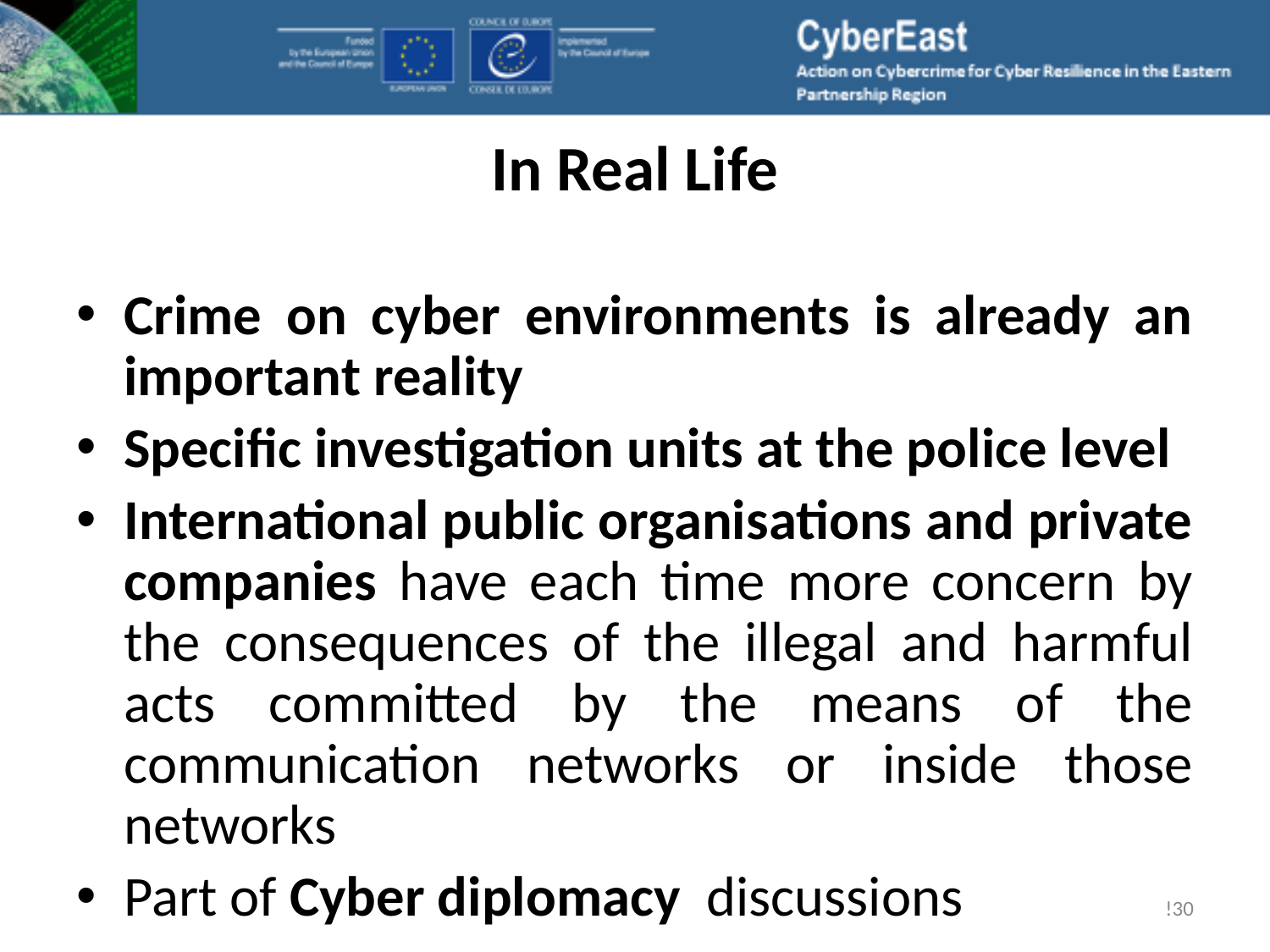

# In Real Life
Crime on cyber environments is already an important reality
Specific investigation units at the police level
International public organisations and private companies have each time more concern by the consequences of the illegal and harmful acts committed by the means of the communication networks or inside those networks
Part of Cyber diplomacy  discussions
!30